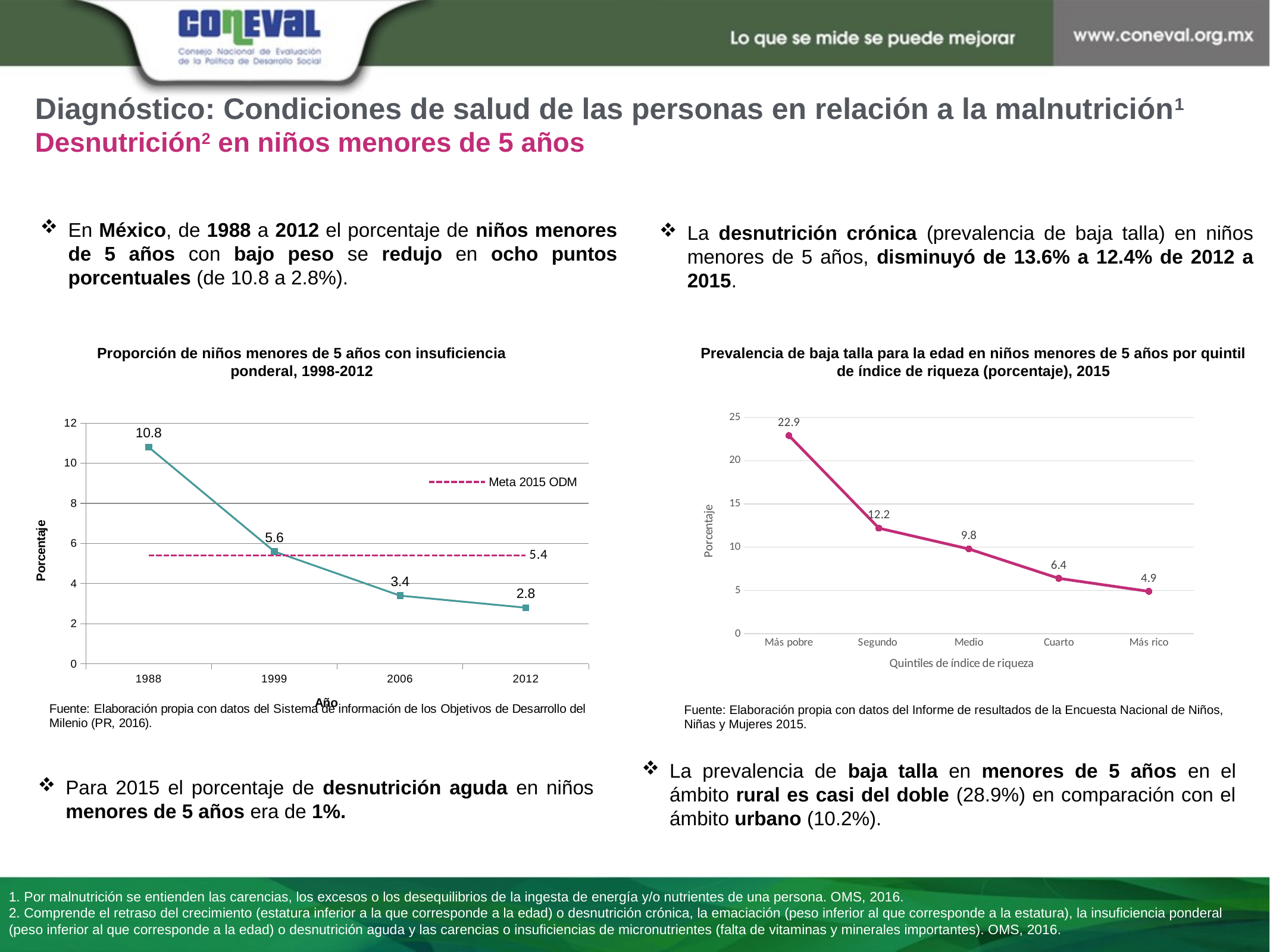

Diagnóstico: Condiciones de salud de las personas en relación a la malnutrición1
Desnutrición2 en niños menores de 5 años
En México, de 1988 a 2012 el porcentaje de niños menores de 5 años con bajo peso se redujo en ocho puntos porcentuales (de 10.8 a 2.8%).
La desnutrición crónica (prevalencia de baja talla) en niños menores de 5 años, disminuyó de 13.6% a 12.4% de 2012 a 2015.
Prevalencia de baja talla para la edad en niños menores de 5 años por quintil de índice de riqueza (porcentaje), 2015
Proporción de niños menores de 5 años con insuficiencia ponderal, 1998-2012

### Chart

| Category | Quintil de índice de riqueza |
|---|---|
| Más pobre | 22.9 |
| Segundo  | 12.2 |
| Medio | 9.8 |
| Cuarto | 6.4 |
| Más rico | 4.9 |

### Chart

| Category |  |  |
|---|---|---|
| 1988 | 10.8 | 5.4 |
| 1999 | 5.6 | 5.4 |
| 2006 | 3.4 | 5.4 |
| 2012 | 2.8 | 5.4 |
Fuente: Elaboración propia con datos del Informe de resultados de la Encuesta Nacional de Niños, Niñas y Mujeres 2015.
La prevalencia de baja talla en menores de 5 años en el ámbito rural es casi del doble (28.9%) en comparación con el ámbito urbano (10.2%).

Para 2015 el porcentaje de desnutrición aguda en niños menores de 5 años era de 1%.
1. Por malnutrición se entienden las carencias, los excesos o los desequilibrios de la ingesta de energía y/o nutrientes de una persona. OMS, 2016.
2. Comprende el retraso del crecimiento (estatura inferior a la que corresponde a la edad) o desnutrición crónica, la emaciación (peso inferior al que corresponde a la estatura), la insuficiencia ponderal (peso inferior al que corresponde a la edad) o desnutrición aguda y las carencias o insuficiencias de micronutrientes (falta de vitaminas y minerales importantes). OMS, 2016.